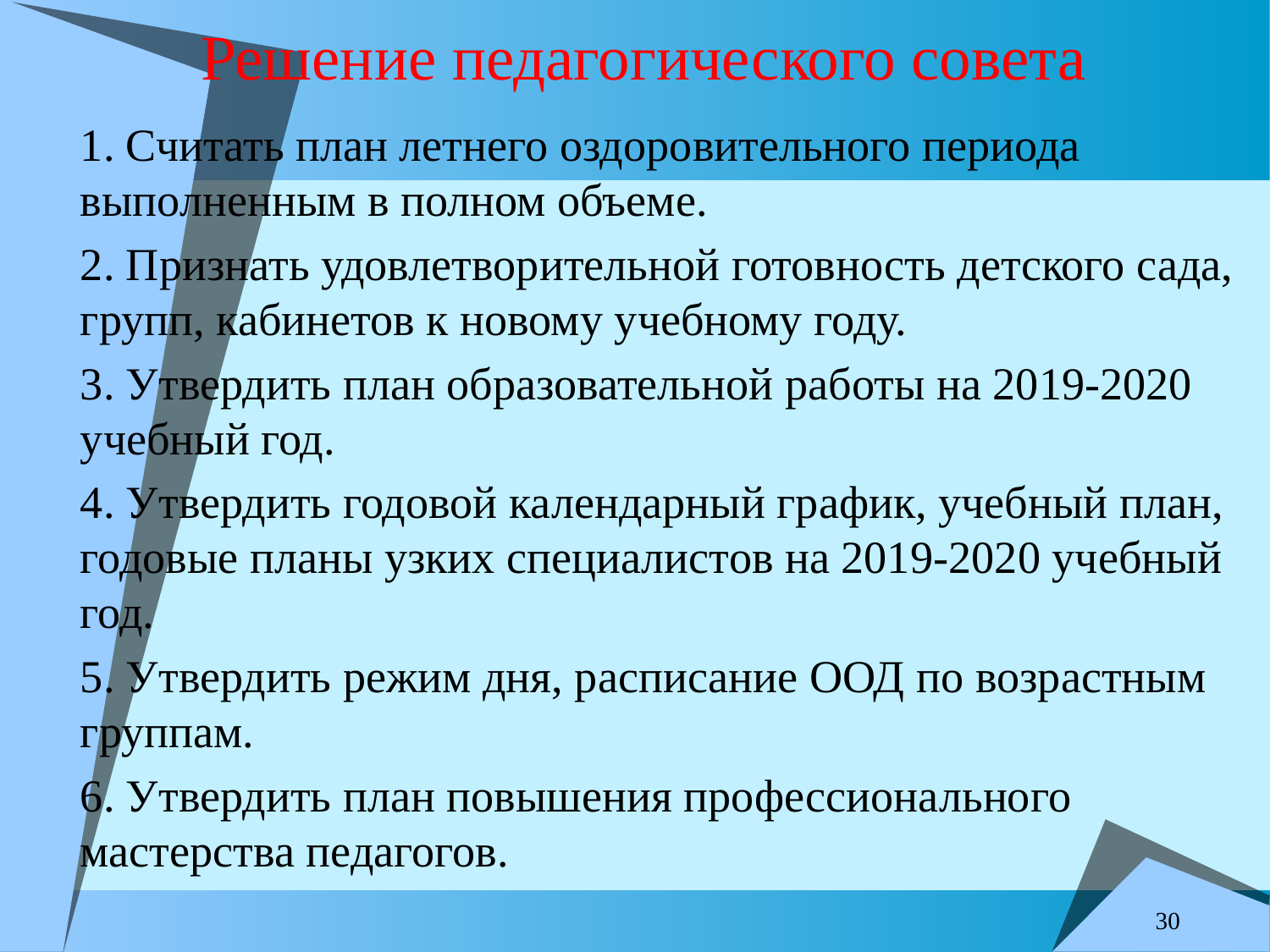

# Решение педагогического совета
1. Считать план летнего оздоровительного периода выполненным в полном объеме.
2. Признать удовлетворительной готовность детского сада, групп, кабинетов к новому учебному году.
3. Утвердить план образовательной работы на 2019-2020 учебный год.
4. Утвердить годовой календарный график, учебный план, годовые планы узких специалистов на 2019-2020 учебный год.
5. Утвердить режим дня, расписание ООД по возрастным группам.
6. Утвердить план повышения профессионального мастерства педагогов.

30